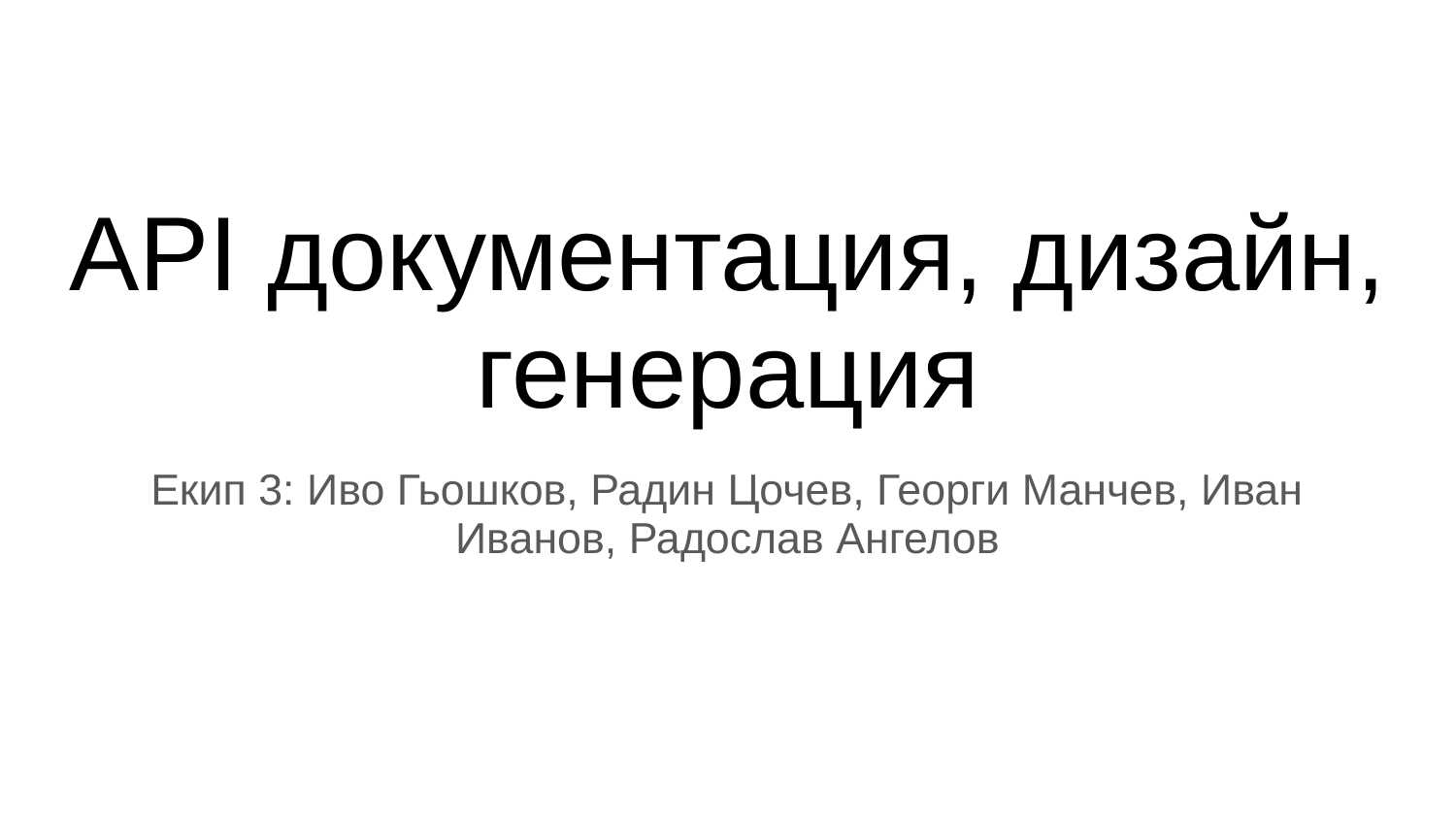

# API документация, дизайн, генерация
Екип 3: Иво Гьошков, Радин Цочев, Георги Манчев, Иван Иванов, Радослав Ангелов